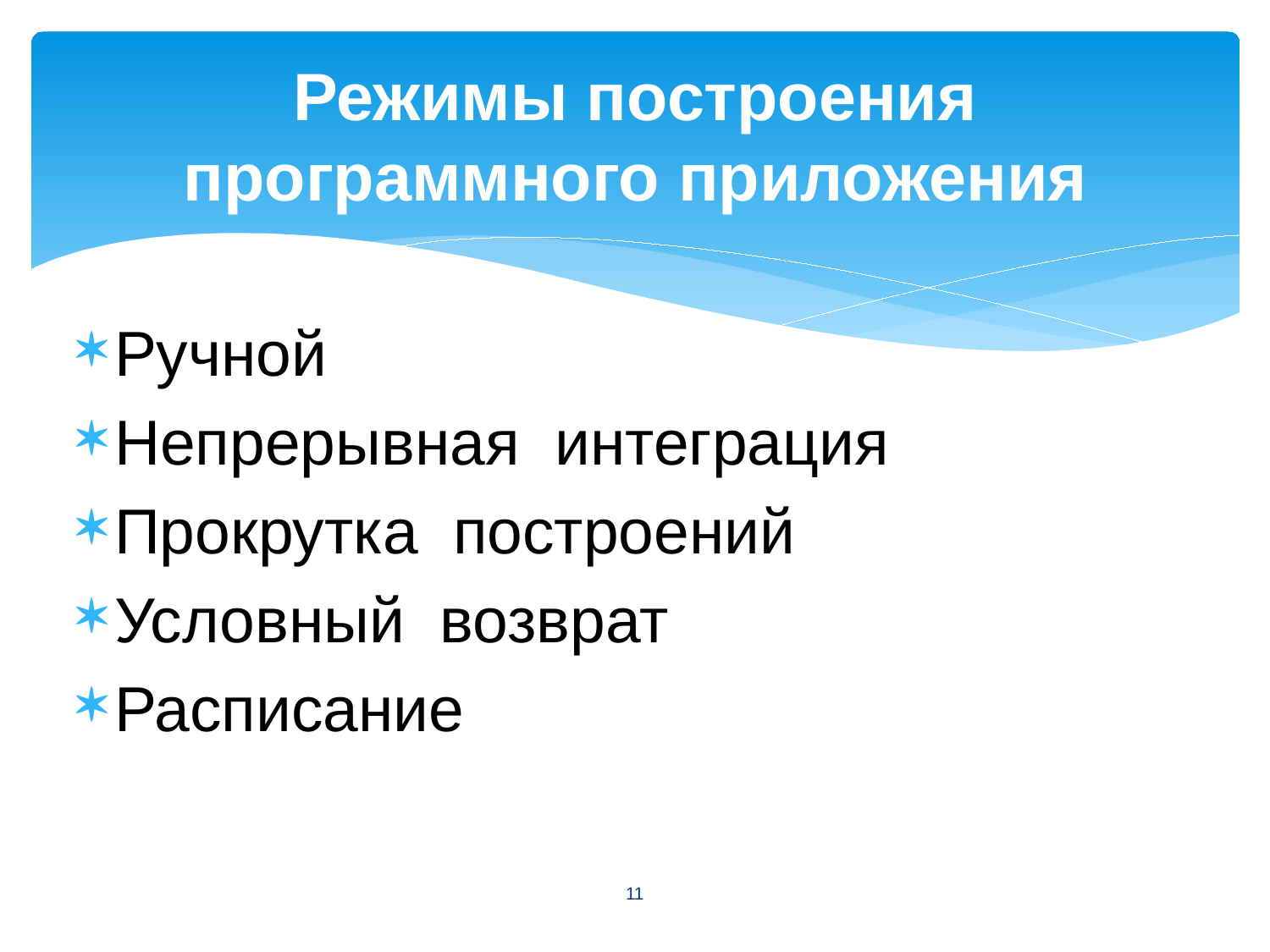

# Режимы построения программного приложения
Ручной
Непрерывная  интеграция
Прокрутка  построений
Условный  возврат
Расписание
11